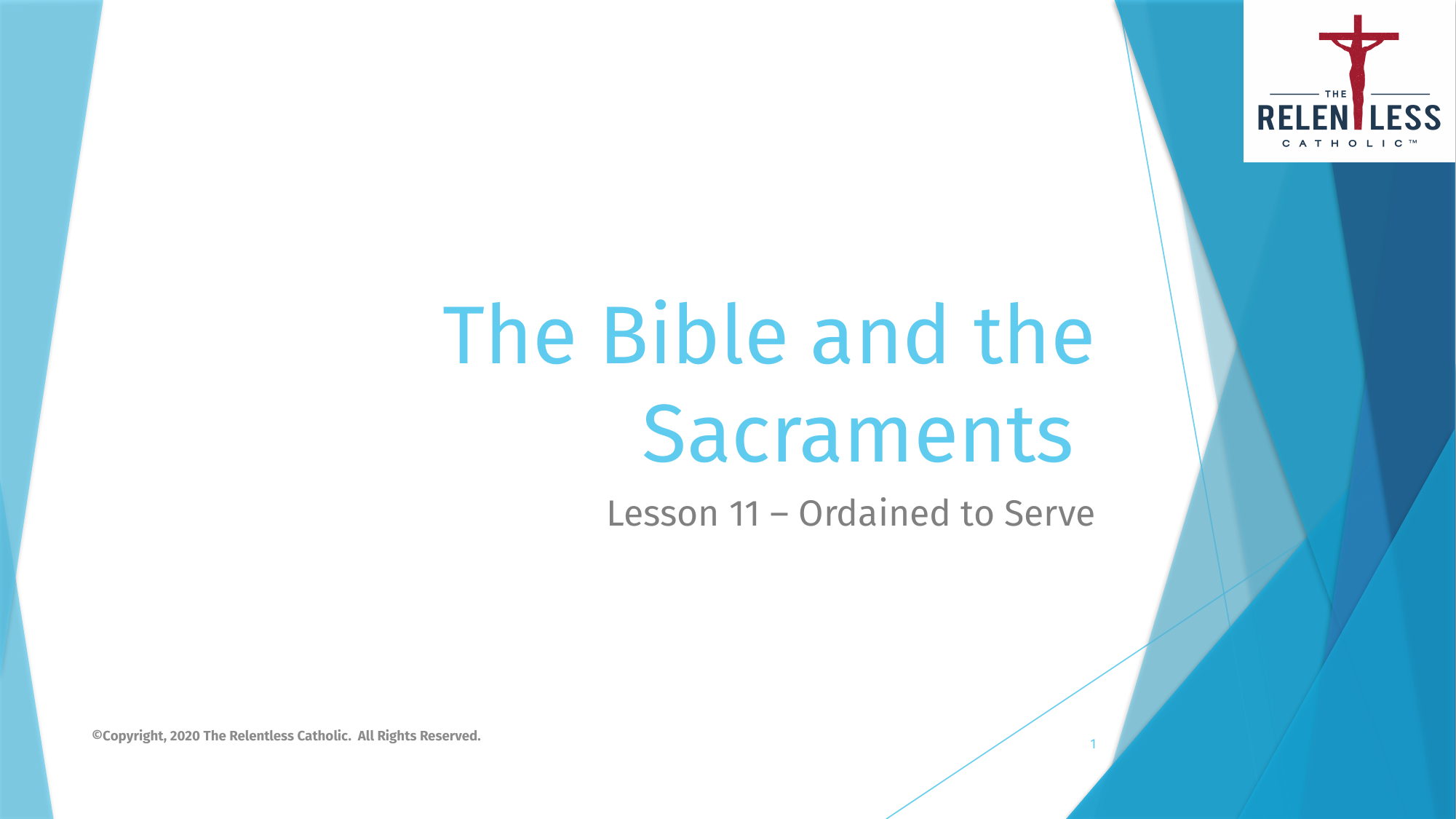

# The Bible and the Sacraments
Lesson 11 – Ordained to Serve
©Copyright, 2020 The Relentless Catholic.  All Rights Reserved.

1